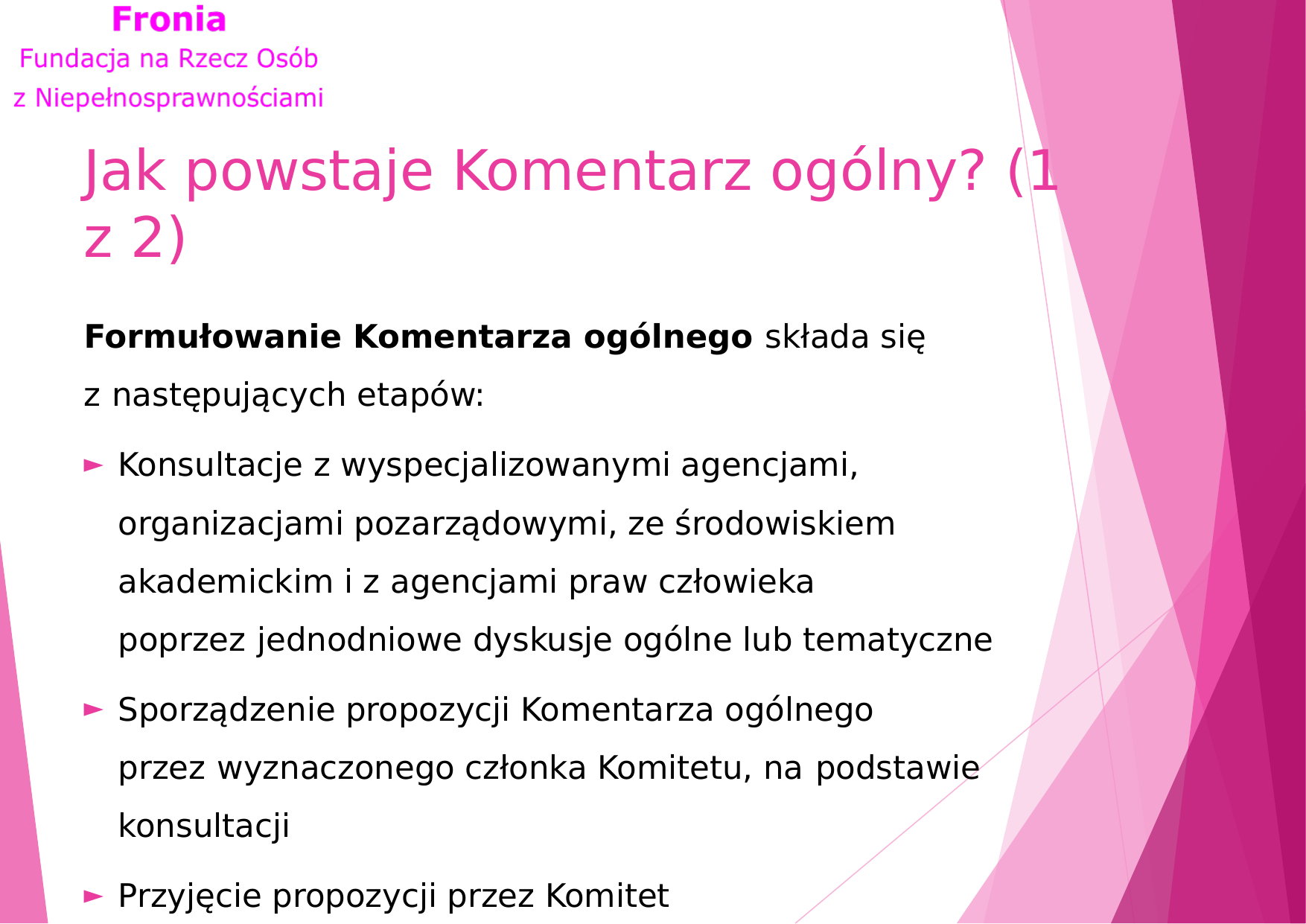

# Jak powstaje Komentarz ogólny? (1 z 2)
Formułowanie Komentarza ogólnego składa się z następujących etapów:
Konsultacje z wyspecjalizowanymi agencjami, organizacjami pozarządowymi, ze środowiskiem akademickim i z agencjami praw człowieka poprzez jednodniowe dyskusje ogólne lub tematyczne
Sporządzenie propozycji Komentarza ogólnego przez wyznaczonego członka Komitetu, na podstawie konsultacji
Przyjęcie propozycji przez Komitet